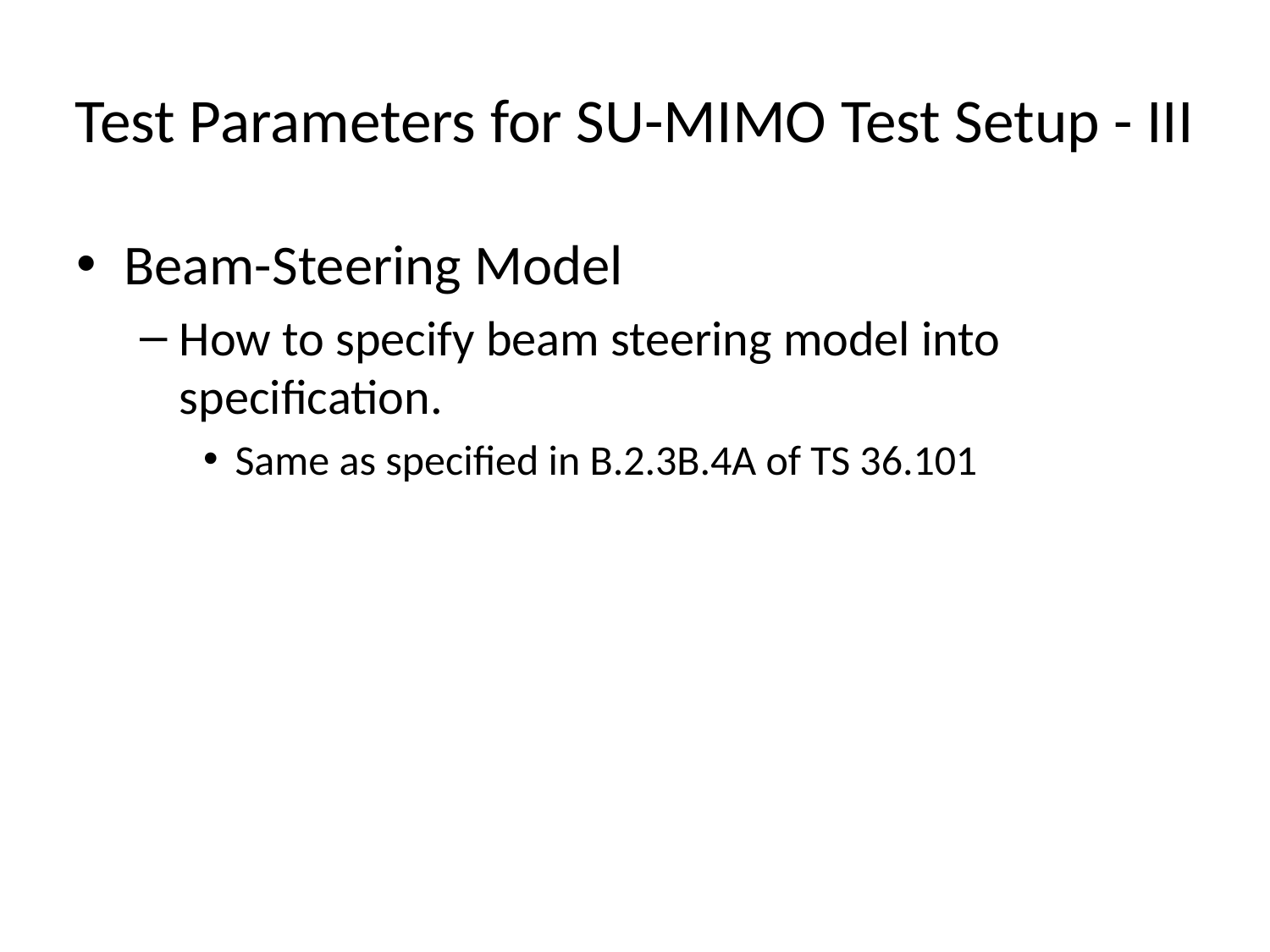

# Test Parameters for SU-MIMO Test Setup - III
Beam-Steering Model
How to specify beam steering model into specification.
Same as specified in B.2.3B.4A of TS 36.101